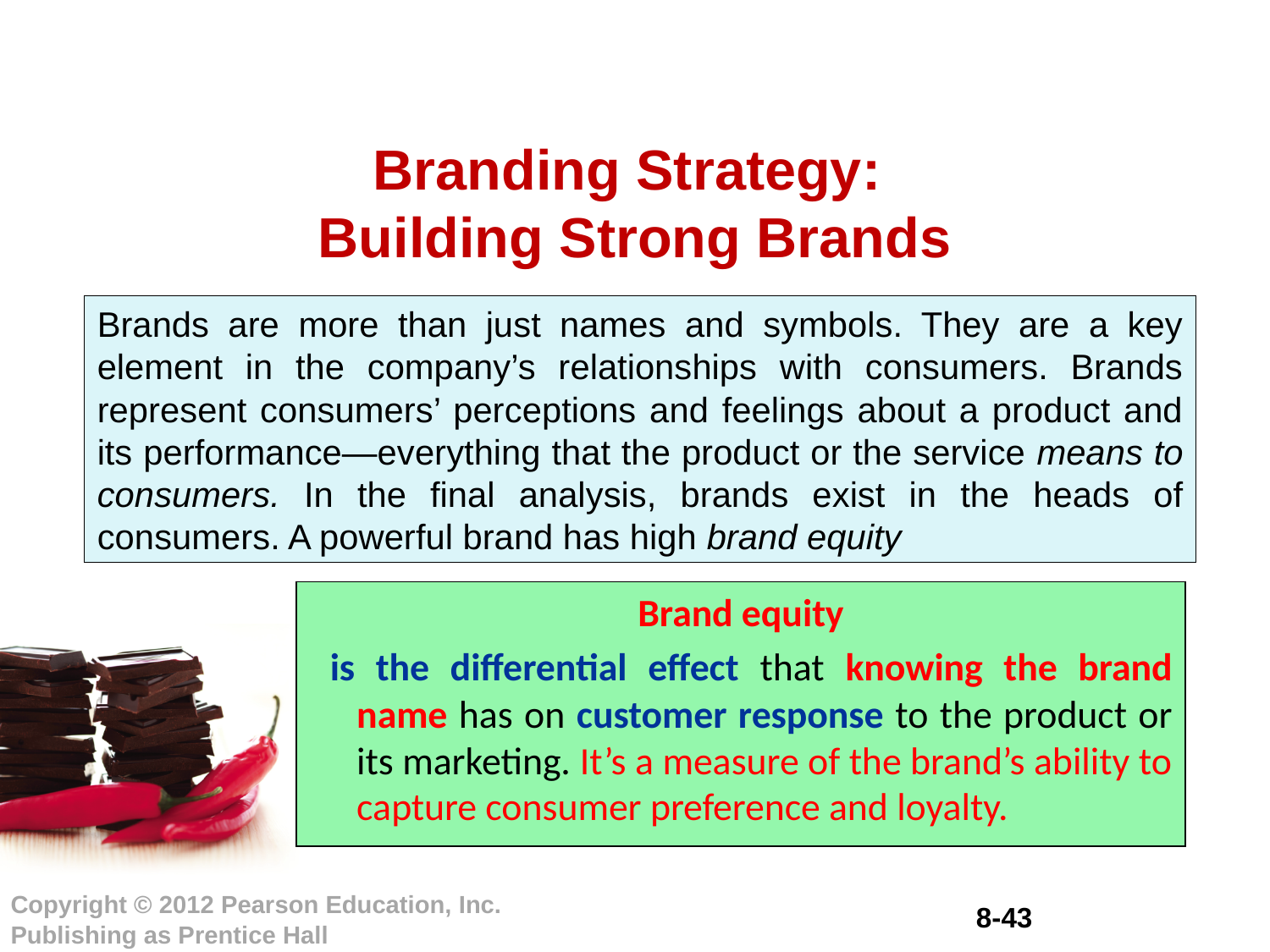

# Branding Strategy: Building Strong Brands
Brands are more than just names and symbols. They are a key element in the company’s relationships with consumers. Brands represent consumers’ perceptions and feelings about a product and its performance—everything that the product or the service means to consumers. In the final analysis, brands exist in the heads of consumers. A powerful brand has high brand equity
Brand equity
 is the differential effect that knowing the brand name has on customer response to the product or its marketing. It’s a measure of the brand’s ability to capture consumer preference and loyalty.